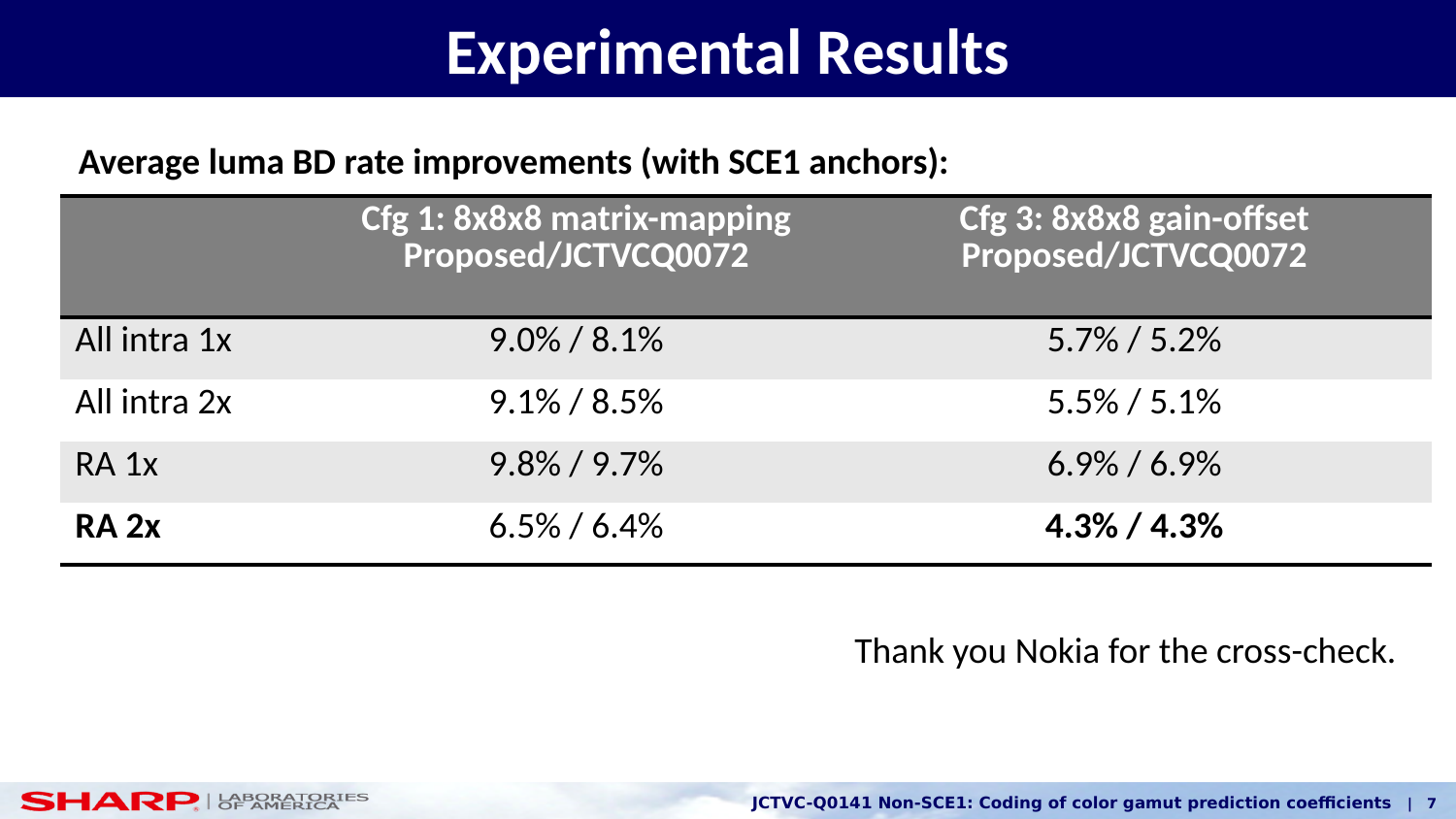

# Experimental Results
Average luma BD rate improvements (with SCE1 anchors):
|  | Cfg 1: 8x8x8 matrix-mapping Proposed/JCTVCQ0072 | Cfg 3: 8x8x8 gain-offset Proposed/JCTVCQ0072 |
| --- | --- | --- |
| All intra 1x | 9.0% / 8.1% | 5.7% / 5.2% |
| All intra 2x | 9.1% / 8.5% | 5.5% / 5.1% |
| RA 1x | 9.8% / 9.7% | 6.9% / 6.9% |
| RA 2x | 6.5% / 6.4% | 4.3% / 4.3% |
Thank you Nokia for the cross-check.